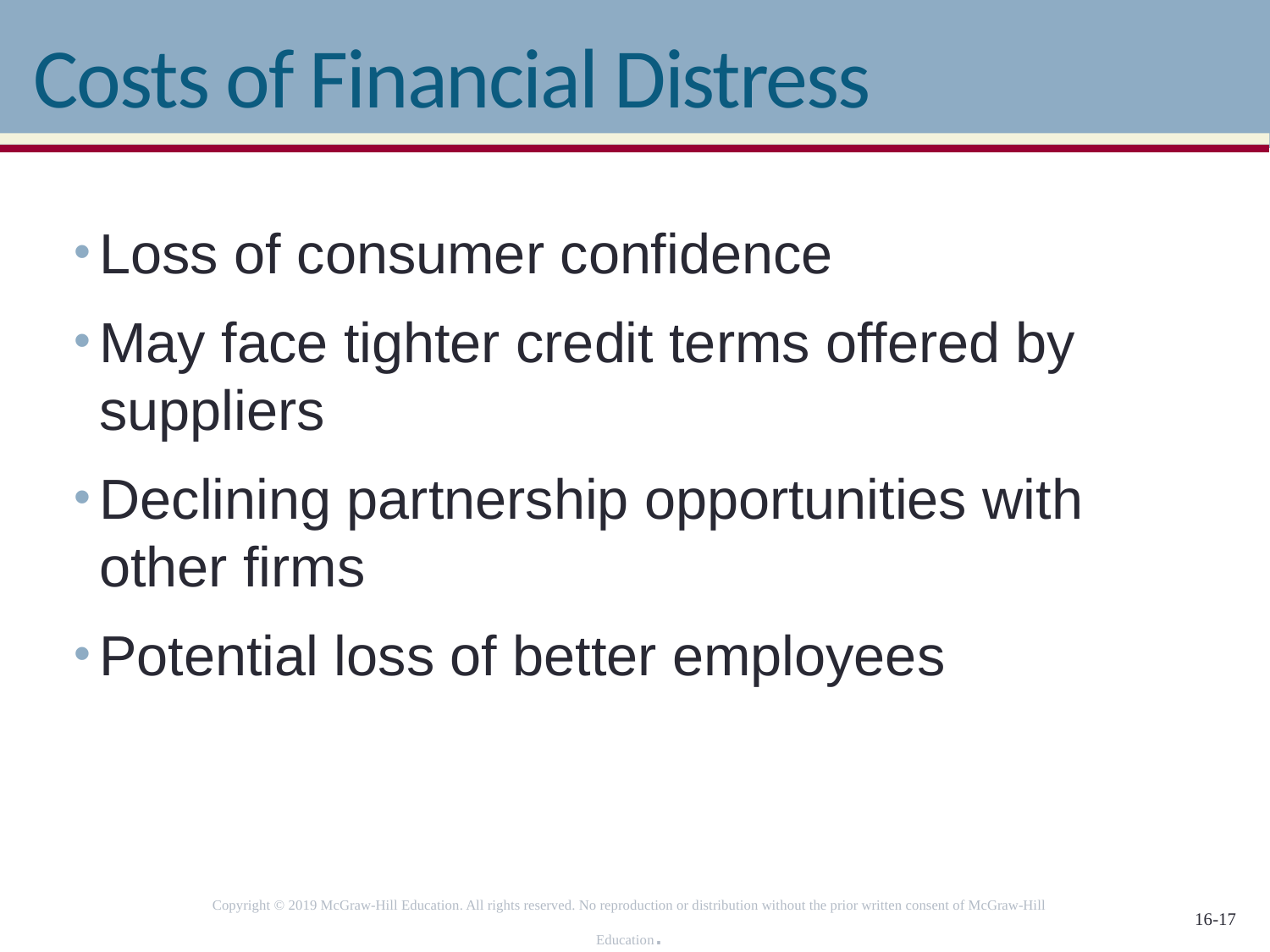

# Costs of Financial Distress
Loss of consumer confidence
May face tighter credit terms offered by suppliers
Declining partnership opportunities with other firms
Potential loss of better employees
Copyright © 2019 McGraw-Hill Education. All rights reserved. No reproduction or distribution without the prior written consent of McGraw-Hill Education.